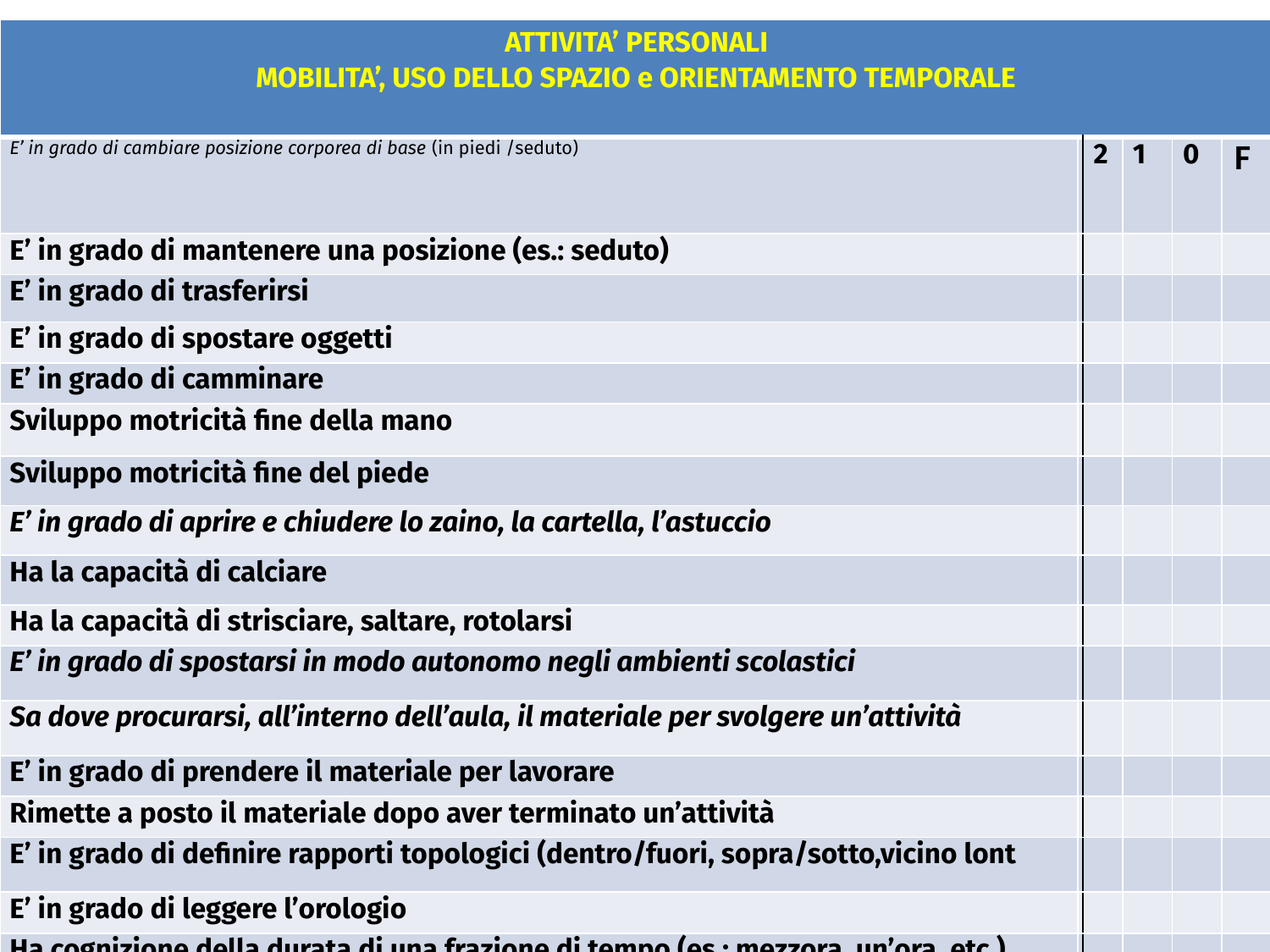

| ATTIVITA’ PERSONALI MOBILITA’, USO DELLO SPAZIO e ORIENTAMENTO TEMPORALE |  |  |  |  |  |
| --- | --- | --- | --- | --- | --- |
| E’ in grado di cambiare posizione corporea di base (in piedi /seduto) |  | 2 | 1 | 0 | F |
| E’ in grado di mantenere una posizione (es.: seduto) |  |  |  |  |  |
| E’ in grado di trasferirsi |  |  |  |  |  |
| E’ in grado di spostare oggetti |  |  |  |  |  |
| E’ in grado di camminare |  |  |  |  |  |
| Sviluppo motricità fine della mano |  |  |  |  |  |
| Sviluppo motricità fine del piede |  |  |  |  |  |
| E’ in grado di aprire e chiudere lo zaino, la cartella, l’astuccio |  |  |  |  |  |
| Ha la capacità di calciare |  |  |  |  |  |
| Ha la capacità di strisciare, saltare, rotolarsi |  |  |  |  |  |
| E’ in grado di spostarsi in modo autonomo negli ambienti scolastici |  |  |  |  |  |
| Sa dove procurarsi, all’interno dell’aula, il materiale per svolgere un’attività |  |  |  |  |  |
| E’ in grado di prendere il materiale per lavorare |  |  |  |  |  |
| Rimette a posto il materiale dopo aver terminato un’attività |  |  |  |  |  |
| E’ in grado di definire rapporti topologici (dentro/fuori, sopra/sotto,vicino lont |  |  |  |  |  |
| E’ in grado di leggere l’orologio |  |  |  |  |  |
| Ha cognizione della durata di una frazione di tempo (es.: mezzora, un’ora, etc.) |  |  |  |  |  |
| Sa orientarsi sul calendario indicando mese e giorno |  |  |  |  |  |
#